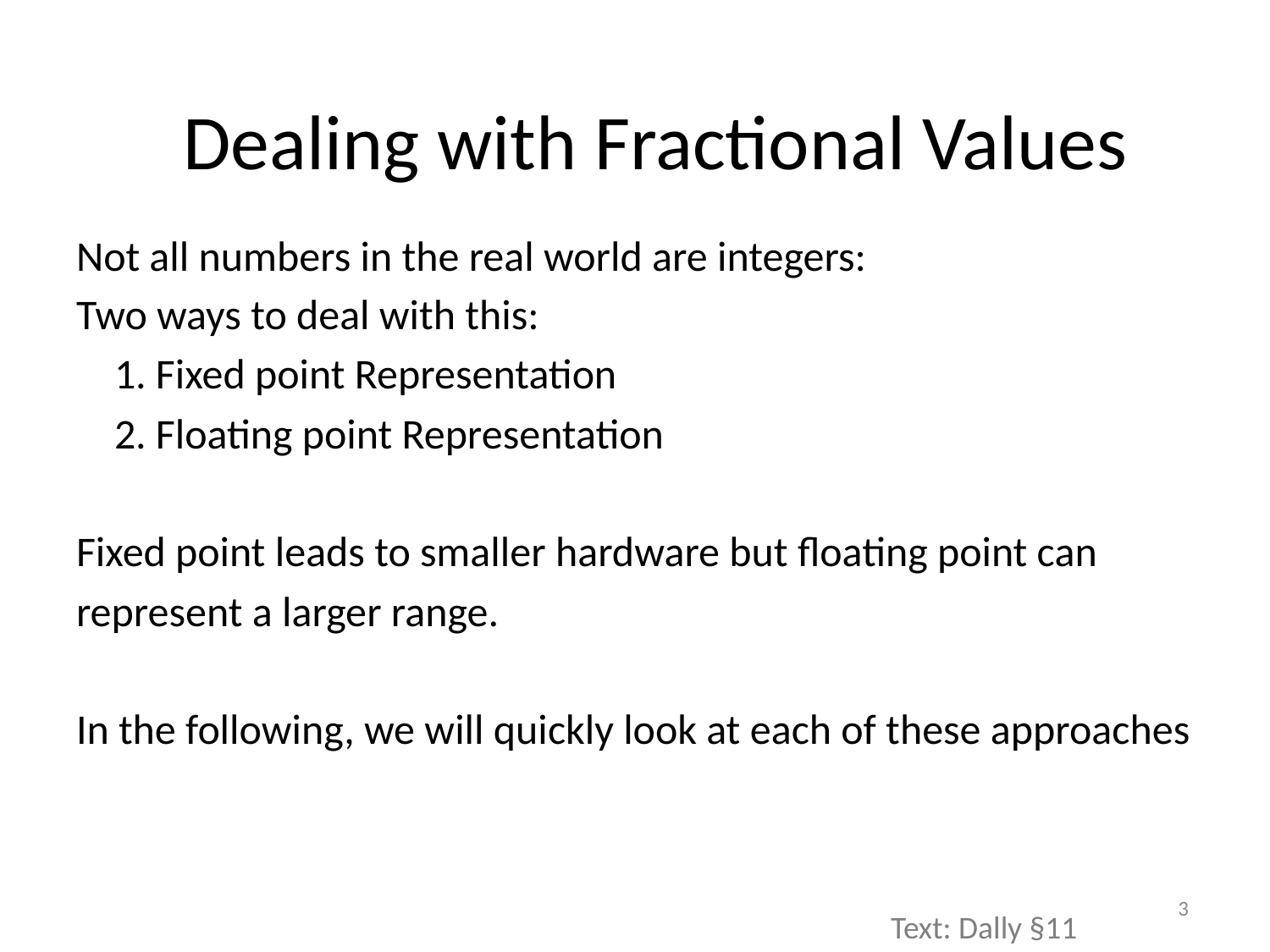

Dealing with Fractional Values
Not all numbers in the real world are integers:
Two ways to deal with this:
    1. Fixed point Representation
    2. Floating point Representation

Fixed point leads to smaller hardware but floating point can
represent a larger range.

In the following, we will quickly look at each of these approaches
3
Text: Dally §11